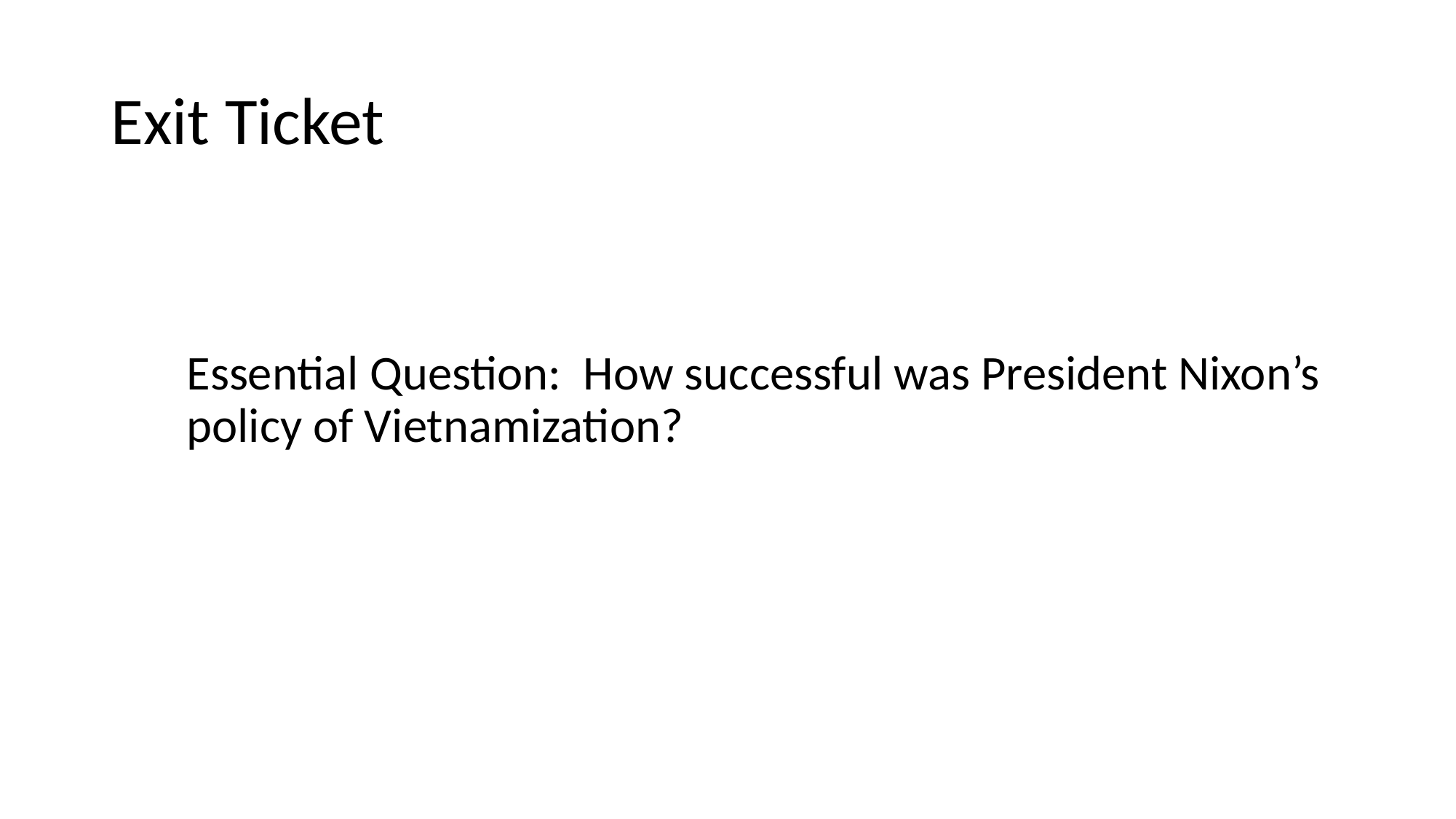

# Exit Ticket

Essential Question:  How successful was President Nixon’s policy of Vietnamization?